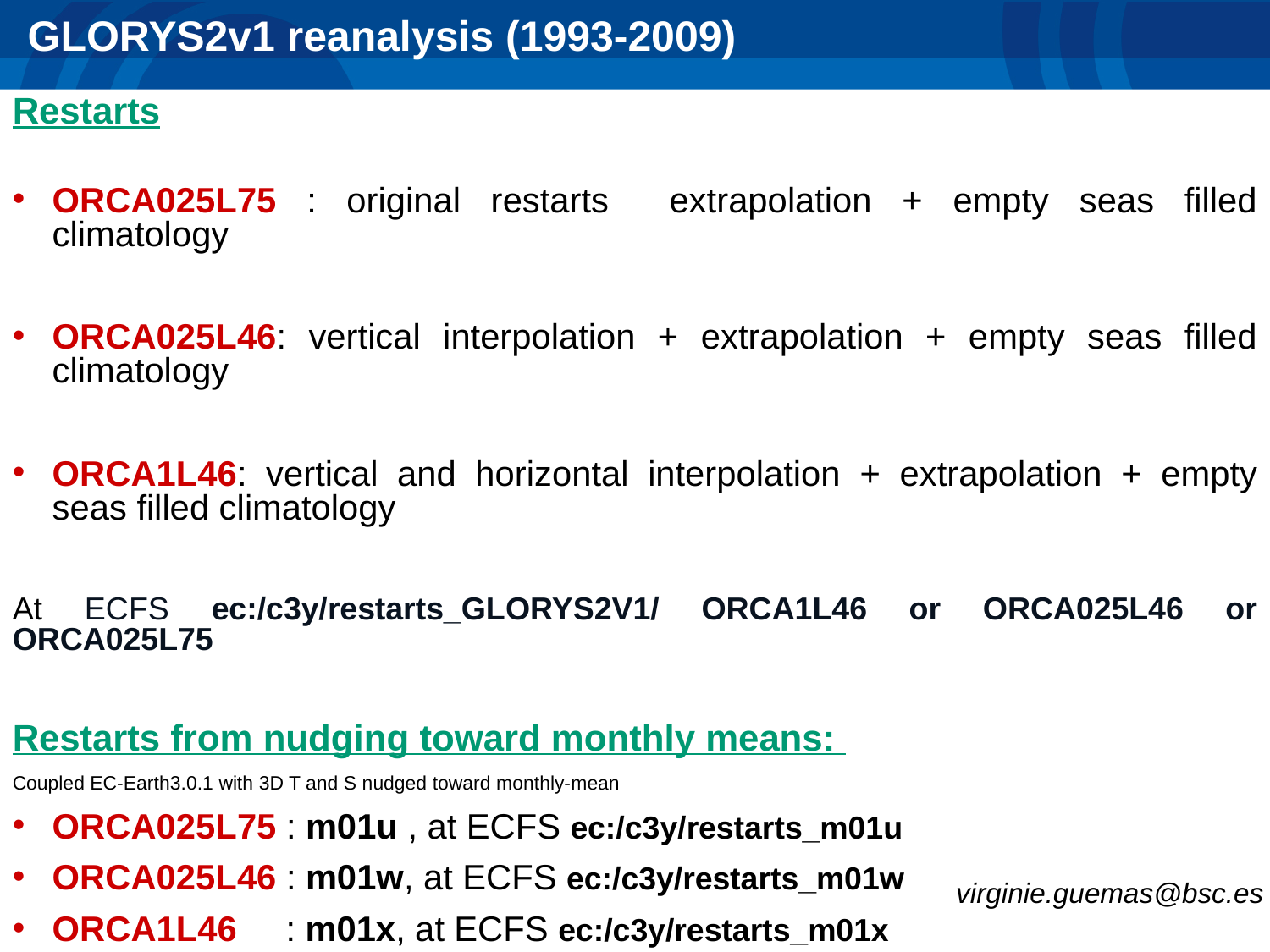

# GLORYS2v1 reanalysis (1993-2009)
Restarts

ORCA025L75 : original restarts  extrapolation + empty seas filled climatology

ORCA025L46: vertical interpolation + extrapolation + empty seas filled climatology

ORCA1L46: vertical and horizontal interpolation + extrapolation + empty seas filled climatology

At ECFS ec:/c3y/restarts_GLORYS2V1/ ORCA1L46 or ORCA025L46 or ORCA025L75

Restarts from nudging toward monthly means:
Coupled EC-Earth3.0.1 with 3D T and S nudged toward monthly-mean
ORCA025L75 : m01u , at ECFS ec:/c3y/restarts_m01u
ORCA025L46 : m01w, at ECFS ec:/c3y/restarts_m01w
ORCA1L46     : m01x, at ECFS ec:/c3y/restarts_m01x
virginie.guemas@bsc.es
3